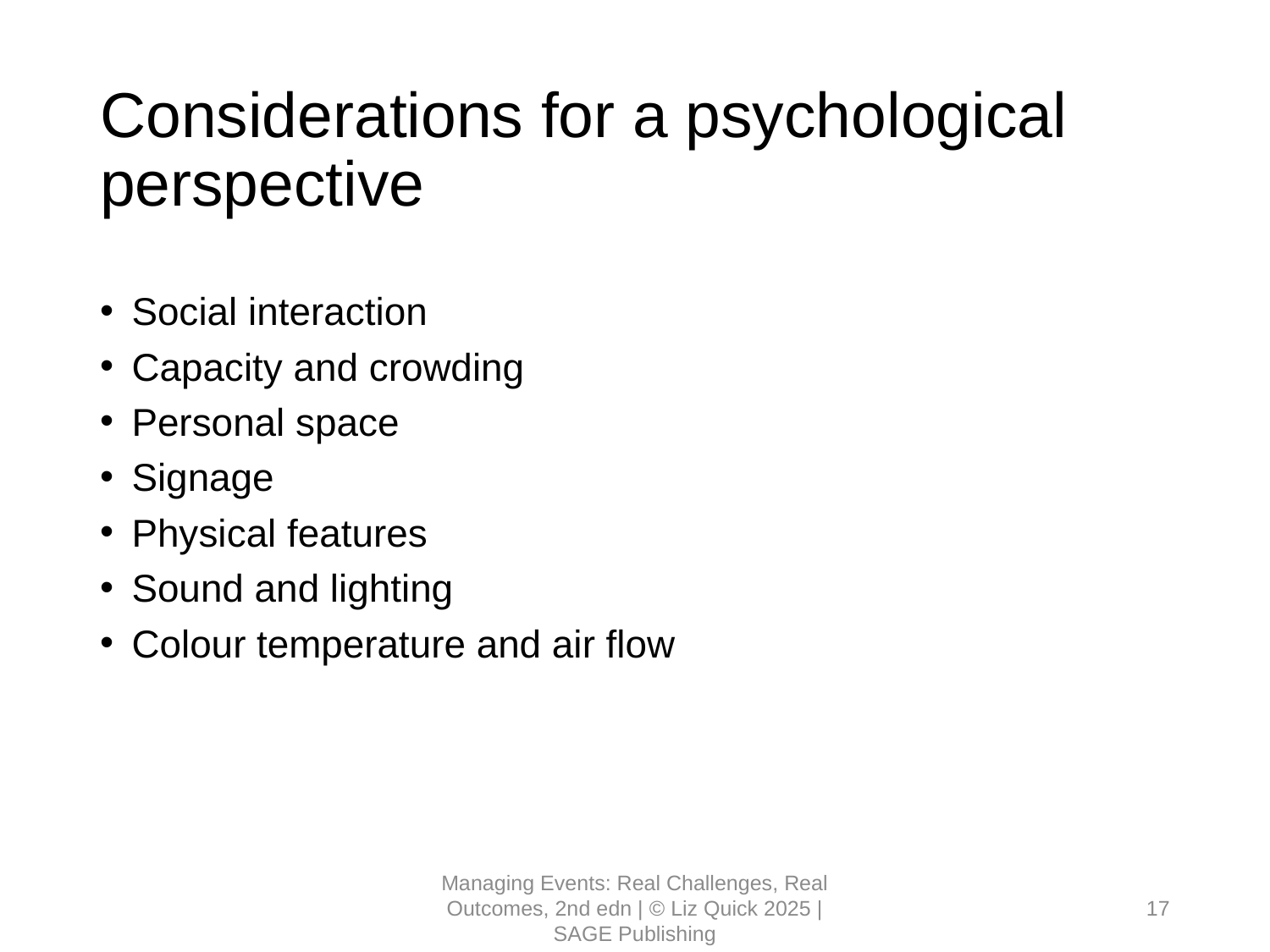

# Considerations for a psychological perspective
Social interaction
Capacity and crowding
Personal space
Signage
Physical features
Sound and lighting
Colour temperature and air flow
Managing Events: Real Challenges, Real Outcomes, 2nd edn | © Liz Quick 2025 | SAGE Publishing
17